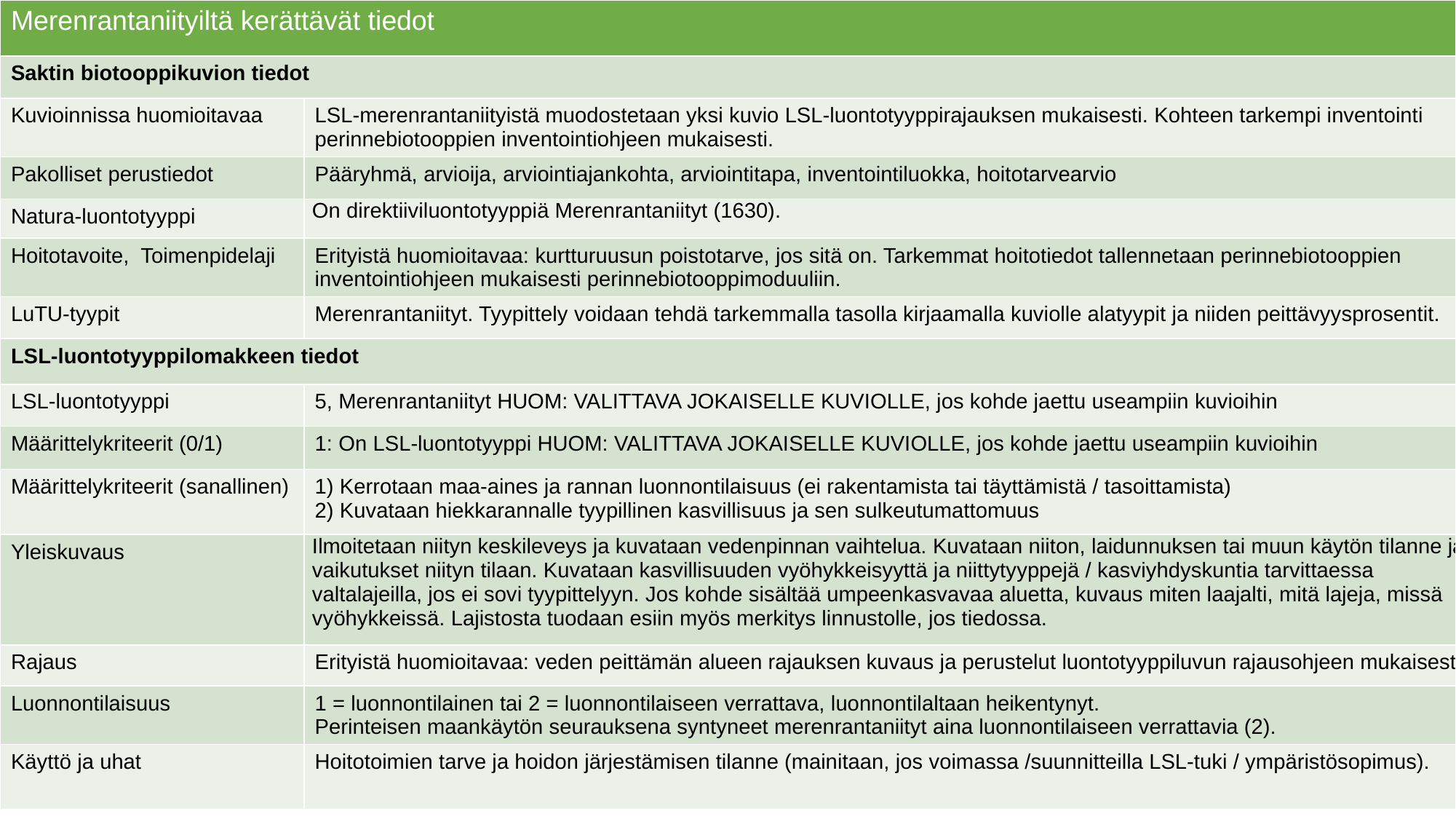

| Merenrantaniityiltä kerättävät tiedot |  |
| --- | --- |
| Saktin biotooppikuvion tiedot |  |
| Kuvioinnissa huomioitavaa | LSL-merenrantaniityistä muodostetaan yksi kuvio LSL-luontotyyppirajauksen mukaisesti. Kohteen tarkempi inventointi perinnebiotooppien inventointiohjeen mukaisesti. |
| Pakolliset perustiedot | Pääryhmä, arvioija, arviointiajankohta, arviointitapa, inventointiluokka, hoitotarvearvio |
| Natura-luontotyyppi | On direktiiviluontotyyppiä Merenrantaniityt (1630). |
| Hoitotavoite, Toimenpidelaji | Erityistä huomioitavaa: kurtturuusun poistotarve, jos sitä on. Tarkemmat hoitotiedot tallennetaan perinnebiotooppien inventointiohjeen mukaisesti perinnebiotooppimoduuliin. |
| LuTU-tyypit | Merenrantaniityt. Tyypittely voidaan tehdä tarkemmalla tasolla kirjaamalla kuviolle alatyypit ja niiden peittävyysprosentit. |
| LSL-luontotyyppilomakkeen tiedot |  |
| LSL-luontotyyppi | 5, Merenrantaniityt HUOM: VALITTAVA JOKAISELLE KUVIOLLE, jos kohde jaettu useampiin kuvioihin |
| Määrittelykriteerit (0/1) | 1: On LSL-luontotyyppi HUOM: VALITTAVA JOKAISELLE KUVIOLLE, jos kohde jaettu useampiin kuvioihin |
| Määrittelykriteerit (sanallinen) | 1) Kerrotaan maa-aines ja rannan luonnontilaisuus (ei rakentamista tai täyttämistä / tasoittamista) 2) Kuvataan hiekkarannalle tyypillinen kasvillisuus ja sen sulkeutumattomuus |
| Yleiskuvaus | Ilmoitetaan niityn keskileveys ja kuvataan vedenpinnan vaihtelua. Kuvataan niiton, laidunnuksen tai muun käytön tilanne ja vaikutukset niityn tilaan. Kuvataan kasvillisuuden vyöhykkeisyyttä ja niittytyyppejä / kasviyhdyskuntia tarvittaessa valtalajeilla, jos ei sovi tyypittelyyn. Jos kohde sisältää umpeenkasvavaa aluetta, kuvaus miten laajalti, mitä lajeja, missä vyöhykkeissä. Lajistosta tuodaan esiin myös merkitys linnustolle, jos tiedossa. |
| Rajaus | Erityistä huomioitavaa: veden peittämän alueen rajauksen kuvaus ja perustelut luontotyyppiluvun rajausohjeen mukaisesti. |
| Luonnontilaisuus | 1 = luonnontilainen tai 2 = luonnontilaiseen verrattava, luonnontilaltaan heikentynyt.  Perinteisen maankäytön seurauksena syntyneet merenrantaniityt aina luonnontilaiseen verrattavia (2). |
| Käyttö ja uhat | Hoitotoimien tarve ja hoidon järjestämisen tilanne (mainitaan, jos voimassa /suunnitteilla LSL-tuki / ympäristösopimus). |